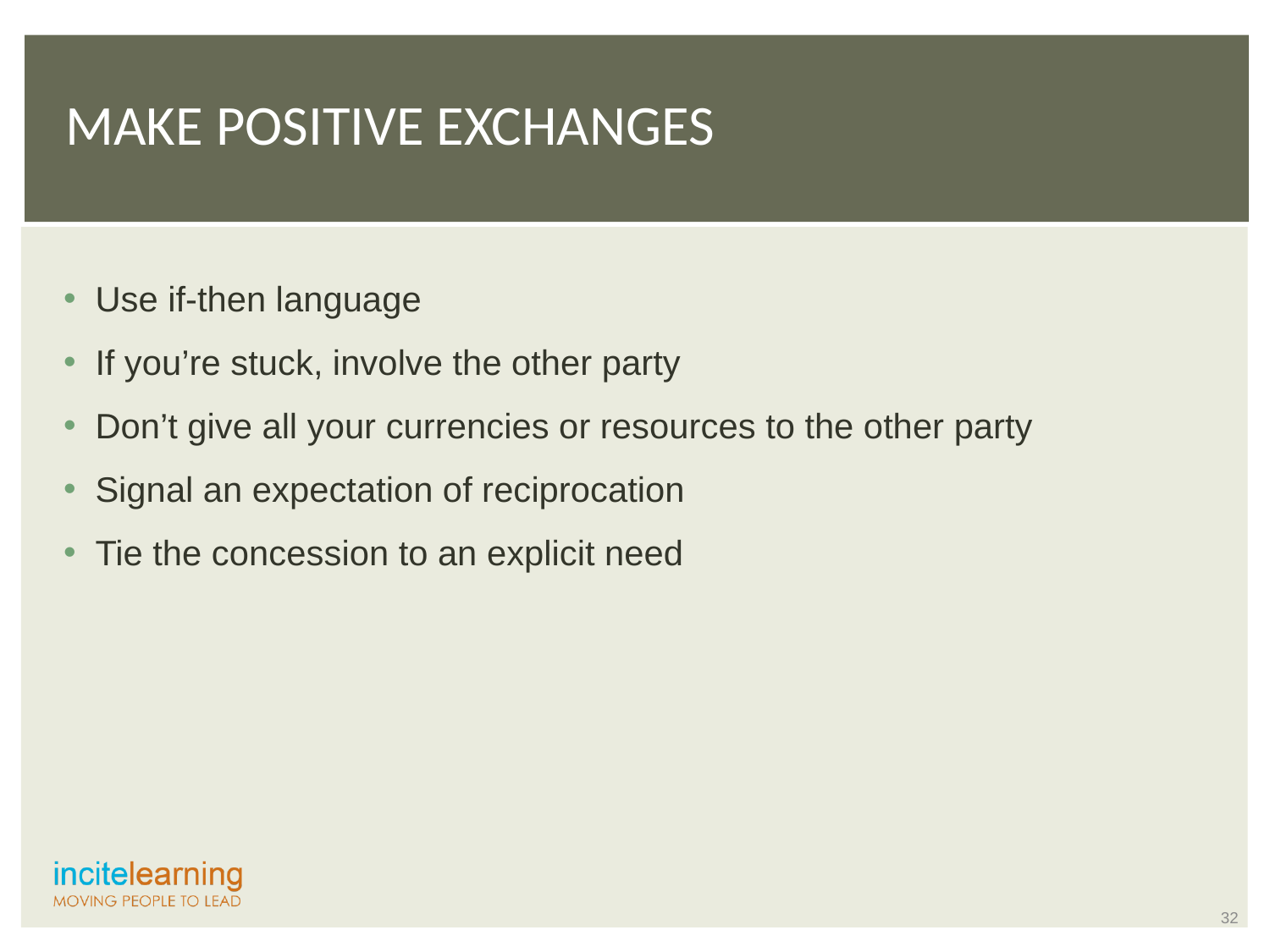

# Make Positive Exchanges
Use if-then language
If you’re stuck, involve the other party
Don’t give all your currencies or resources to the other party
Signal an expectation of reciprocation
Tie the concession to an explicit need